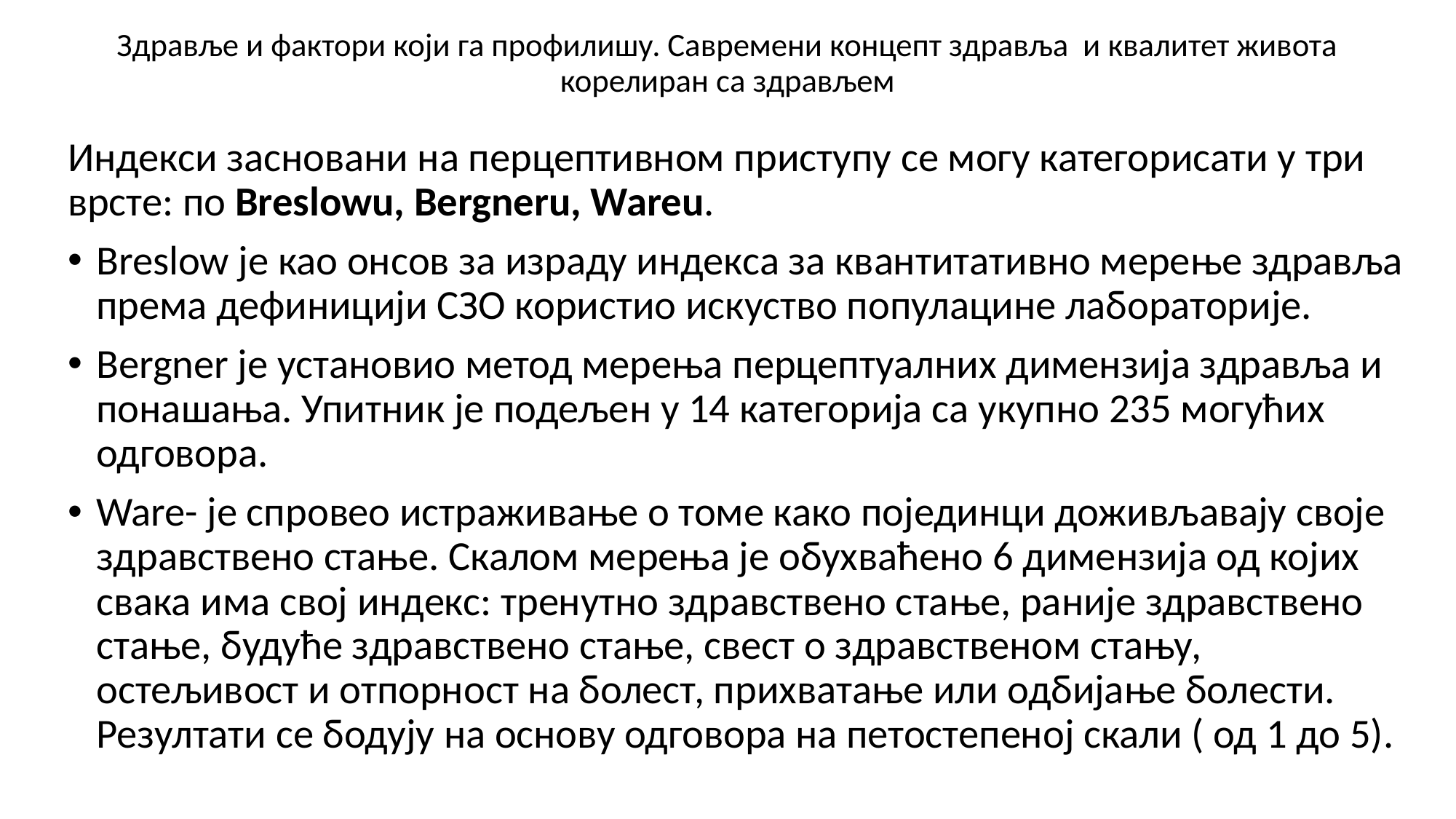

# Здравље и фактори који га профилишу. Савремени концепт здравља  и квалитет живота корелиран са здрављем
Индекси засновани на перцептивном приступу се могу категорисати у три врсте: по Breslowu, Bergneru, Wareu.
Breslow је као онсов за израду индекса за квантитативно мерење здравља према дефиницији СЗО користио искуство популацине лабораторије.
Bergner је установио метод мерења перцептуалних димензија здравља и понашања. Упитник је подељен у 14 категорија са укупно 235 могућих одговора.
Ware- је спровео истраживање о томе како појединци доживљавају своје здравствено стање. Скалом мерења је обухваћено 6 димензија од којих свака има свој индекс: тренутно здравствено стање, раније здравствено стање, будуће здравствено стање, свест о здравственом стању, остељивост и отпорност на болест, прихватање или одбијање болести. Резултати се бодују на основу одговора на петостепеној скали ( од 1 до 5).